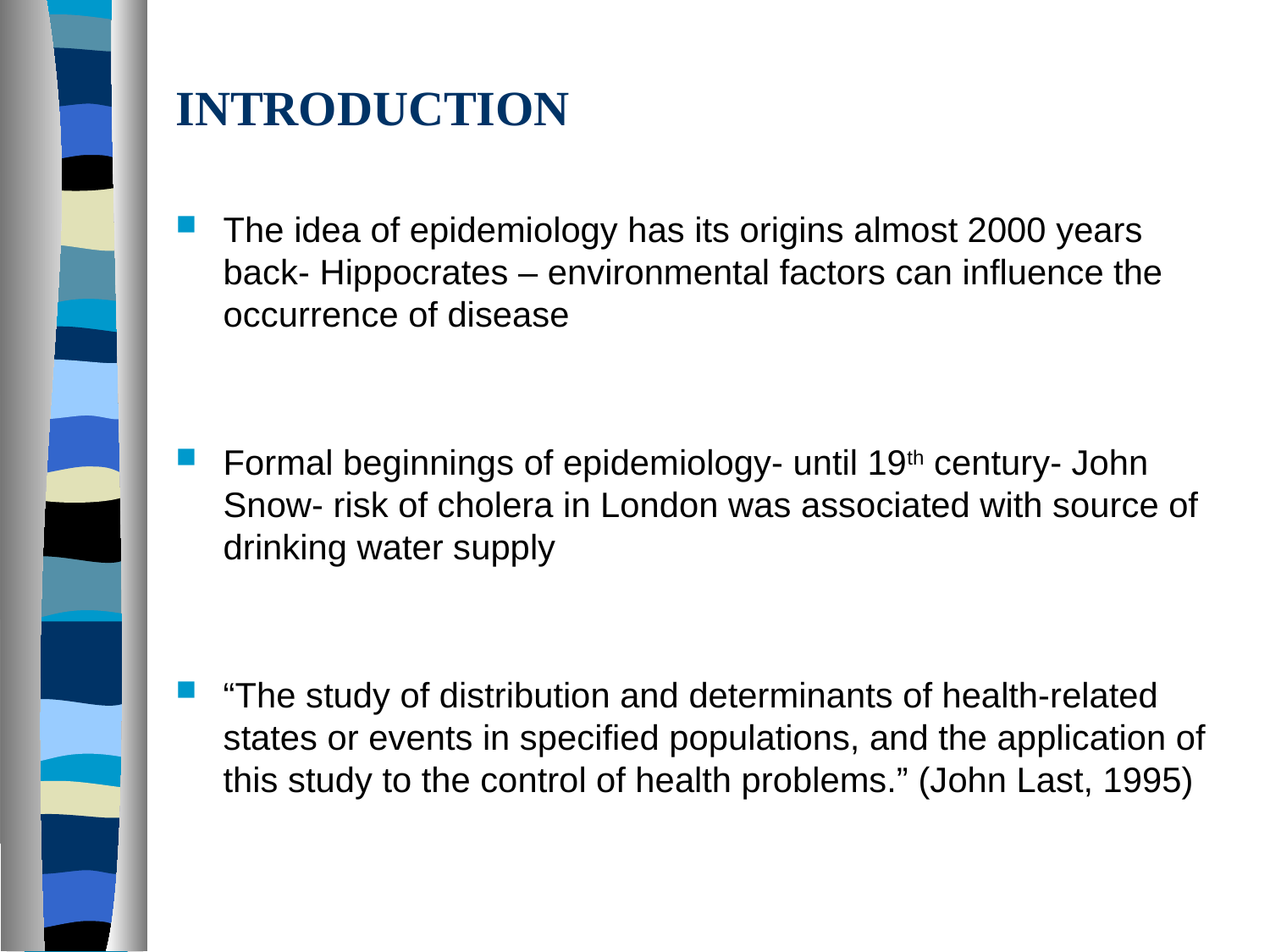

# INTRODUCTION
The idea of epidemiology has its origins almost 2000 years back- Hippocrates – environmental factors can influence the occurrence of disease

Formal beginnings of epidemiology- until 19th century- John Snow- risk of cholera in London was associated with source of drinking water supply

“The study of distribution and determinants of health-related states or events in specified populations, and the application of this study to the control of health problems.” (John Last, 1995)